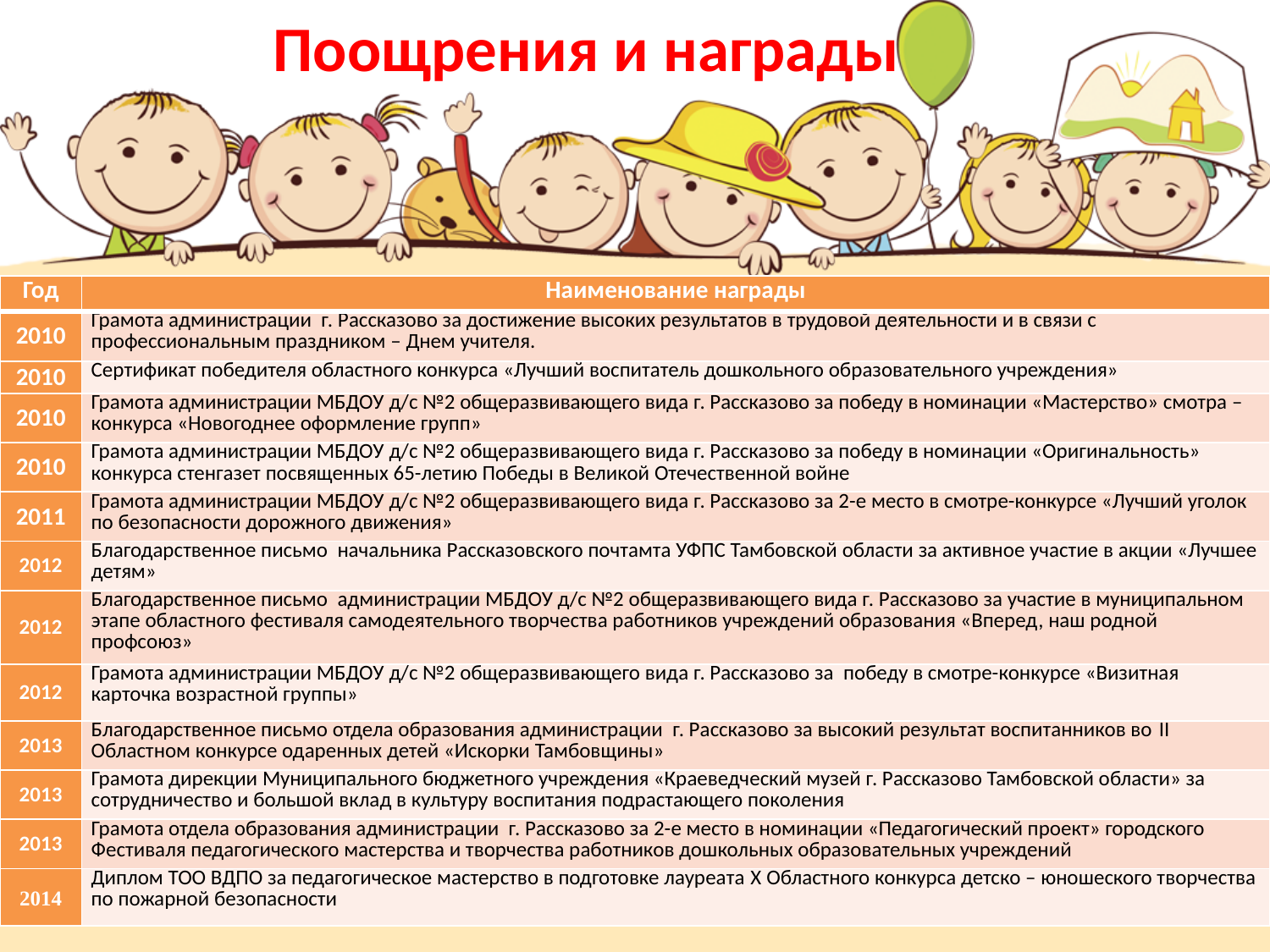

# Поощрения и награды
| Год | Наименование награды |
| --- | --- |
| 2010 | Грамота администрации г. Рассказово за достижение высоких результатов в трудовой деятельности и в связи с профессиональным праздником – Днем учителя. |
| 2010 | Сертификат победителя областного конкурса «Лучший воспитатель дошкольного образовательного учреждения» |
| 2010 | Грамота администрации МБДОУ д/с №2 общеразвивающего вида г. Рассказово за победу в номинации «Мастерство» смотра – конкурса «Новогоднее оформление групп» |
| 2010 | Грамота администрации МБДОУ д/с №2 общеразвивающего вида г. Рассказово за победу в номинации «Оригинальность» конкурса стенгазет посвященных 65-летию Победы в Великой Отечественной войне |
| 2011 | Грамота администрации МБДОУ д/с №2 общеразвивающего вида г. Рассказово за 2-е место в смотре-конкурсе «Лучший уголок по безопасности дорожного движения» |
| 2012 | Благодарственное письмо начальника Рассказовского почтамта УФПС Тамбовской области за активное участие в акции «Лучшее детям» |
| 2012 | Благодарственное письмо администрации МБДОУ д/с №2 общеразвивающего вида г. Рассказово за участие в муниципальном этапе областного фестиваля самодеятельного творчества работников учреждений образования «Вперед, наш родной профсоюз» |
| 2012 | Грамота администрации МБДОУ д/с №2 общеразвивающего вида г. Рассказово за победу в смотре-конкурсе «Визитная карточка возрастной группы» |
| 2013 | Благодарственное письмо отдела образования администрации г. Рассказово за высокий результат воспитанников во II Областном конкурсе одаренных детей «Искорки Тамбовщины» |
| 2013 | Грамота дирекции Муниципального бюджетного учреждения «Краеведческий музей г. Рассказово Тамбовской области» за сотрудничество и большой вклад в культуру воспитания подрастающего поколения |
| 2013 | Грамота отдела образования администрации г. Рассказово за 2-е место в номинации «Педагогический проект» городского Фестиваля педагогического мастерства и творчества работников дошкольных образовательных учреждений |
| 2014 | Диплом ТОО ВДПО за педагогическое мастерство в подготовке лауреата X Областного конкурса детско – юношеского творчества по пожарной безопасности |